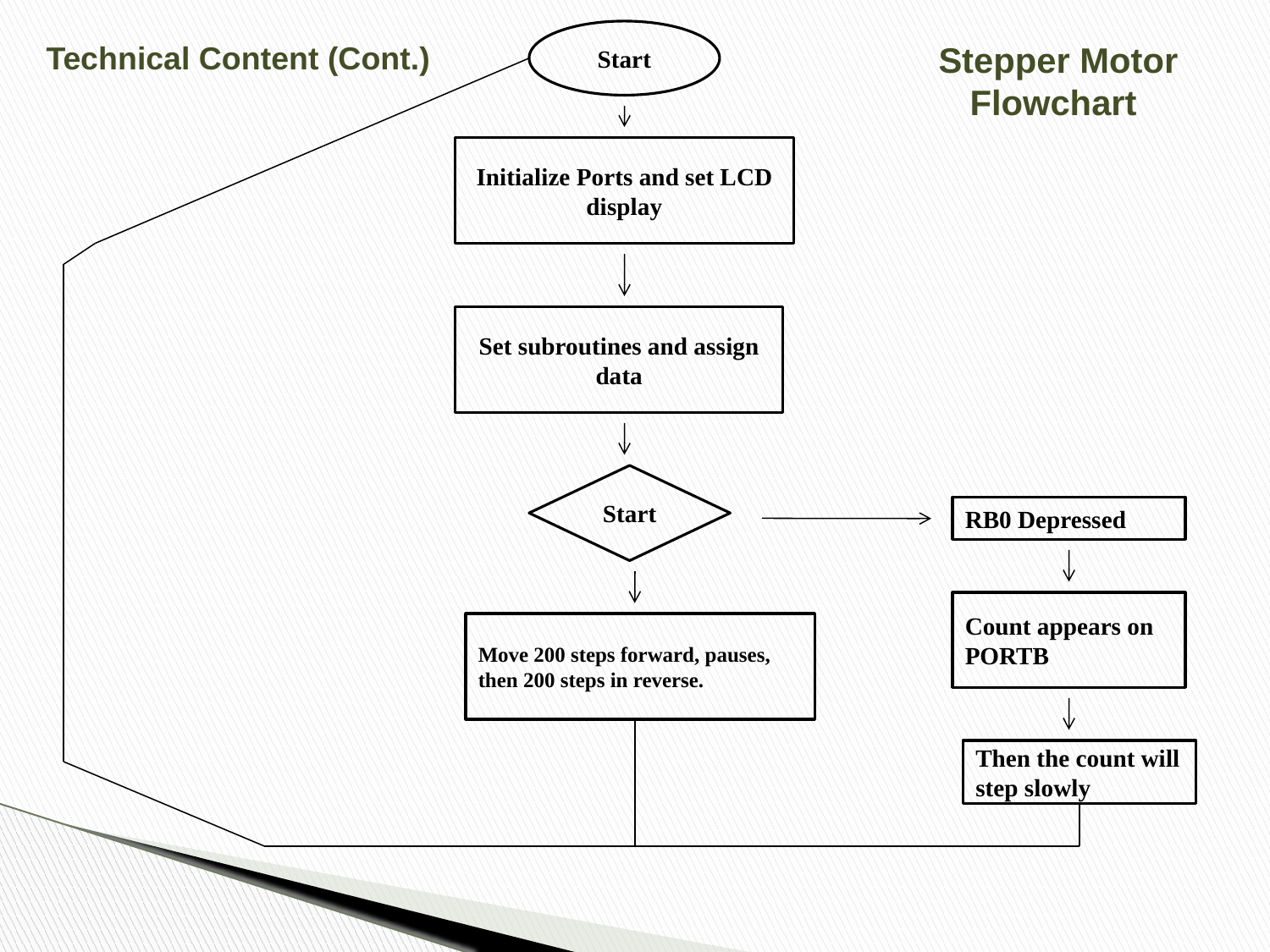

Start
Technical Content (Cont.)
Stepper Motor Flowchart
Initialize Ports and set LCD display
Set subroutines and assign data
Start
RB0 Depressed
Count appears on PORTB
Move 200 steps forward, pauses, then 200 steps in reverse.
Then the count will step slowly